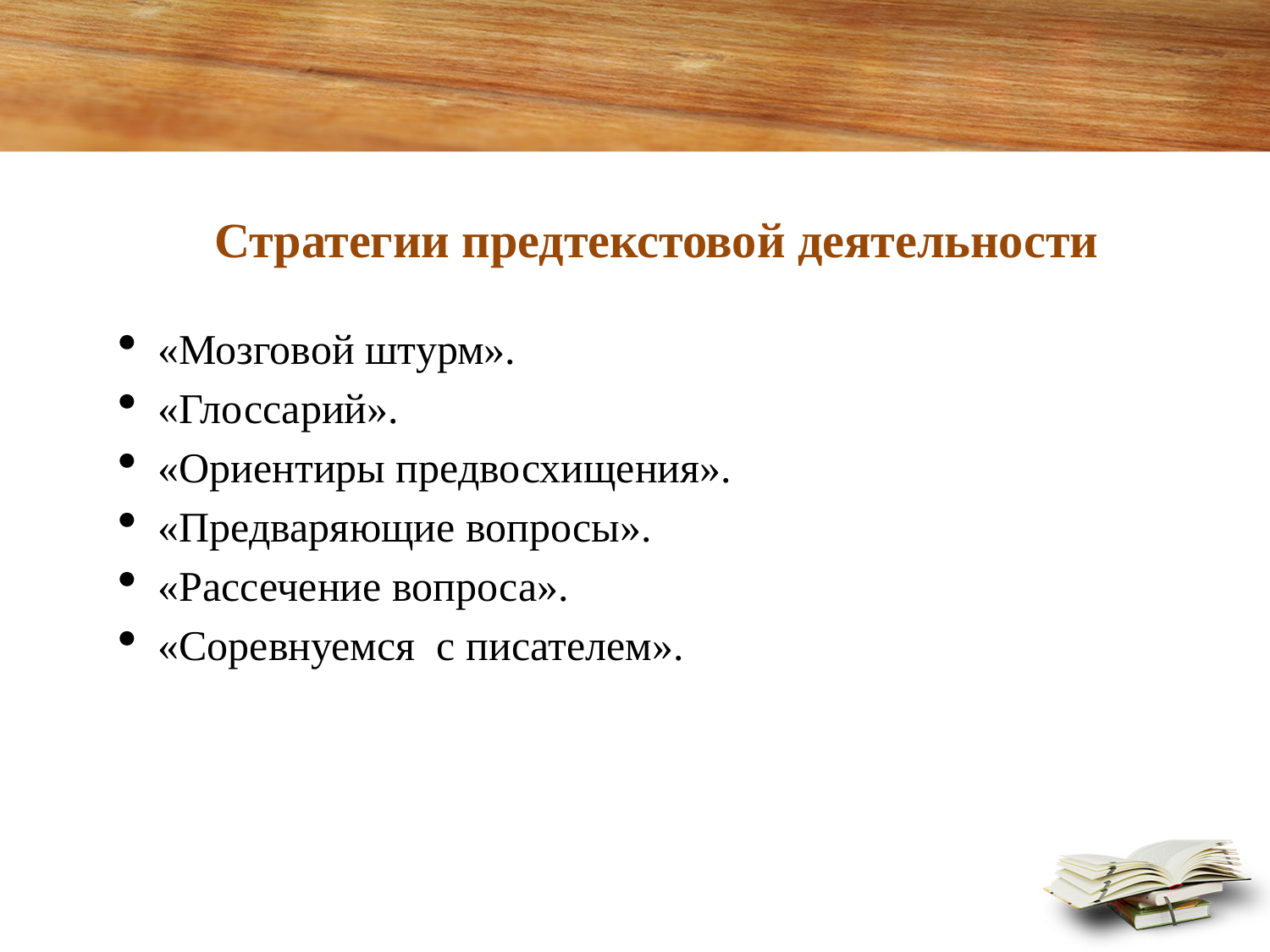

Стратегии предтекстовой деятельности
«Мозговой штурм».
«Глоссарий».
«Ориентиры предвосхищения».
«Предваряющие вопросы».
«Рассечение вопроса».
«Соревнуемся  с писателем».